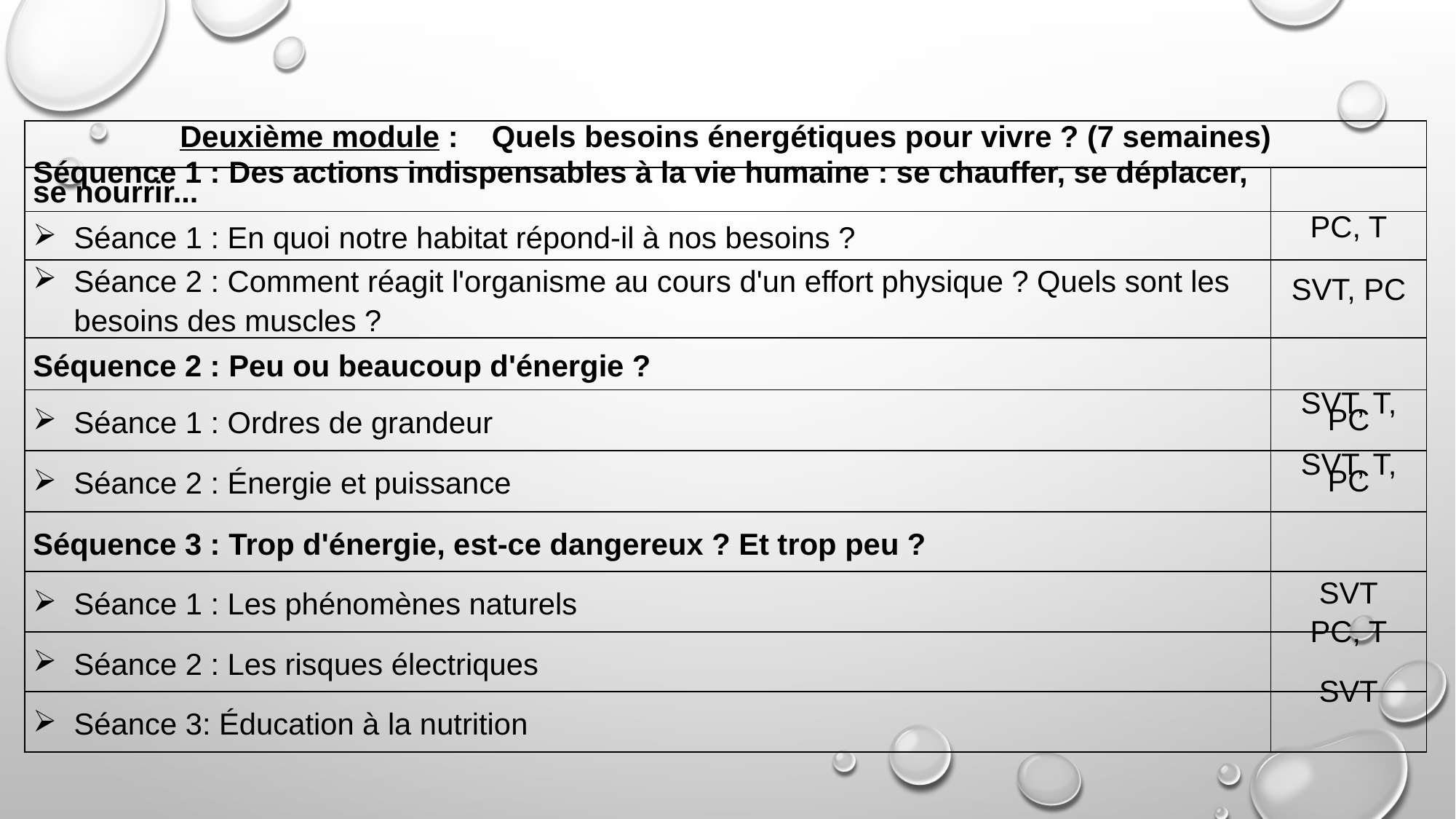

| Deuxième module : Quels besoins énergétiques pour vivre ? (7 semaines) |  |
| --- | --- |
| Séquence 1 : Des actions indispensables à la vie humaine : se chauffer, se déplacer, se nourrir... |  |
| Séance 1 : En quoi notre habitat répond-il à nos besoins ? | PC, T |
| Séance 2 : Comment réagit l'organisme au cours d'un effort physique ? Quels sont les besoins des muscles ? | SVT, PC |
| Séquence 2 : Peu ou beaucoup d'énergie ? |  |
| Séance 1 : Ordres de grandeur | SVT, T, PC |
| Séance 2 : Énergie et puissance | SVT, T, PC |
| Séquence 3 : Trop d'énergie, est-ce dangereux ? Et trop peu ? |  |
| Séance 1 : Les phénomènes naturels | SVT |
| Séance 2 : Les risques électriques | PC, T |
| Séance 3: Éducation à la nutrition | SVT |